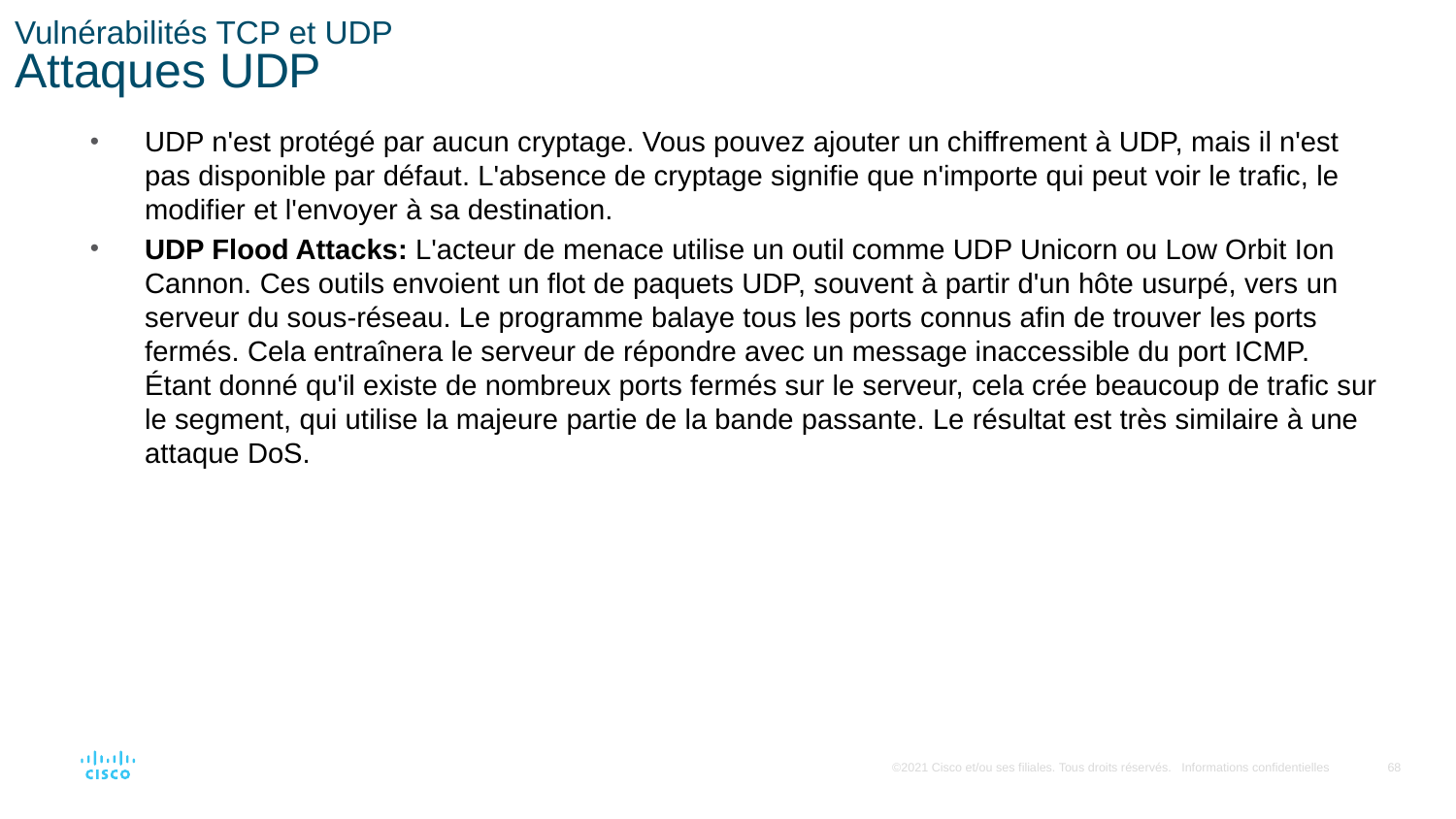

# Vulnérabilités TCP et UDP Attaques UDP
UDP n'est protégé par aucun cryptage. Vous pouvez ajouter un chiffrement à UDP, mais il n'est pas disponible par défaut. L'absence de cryptage signifie que n'importe qui peut voir le trafic, le modifier et l'envoyer à sa destination.
UDP Flood Attacks: L'acteur de menace utilise un outil comme UDP Unicorn ou Low Orbit Ion Cannon. Ces outils envoient un flot de paquets UDP, souvent à partir d'un hôte usurpé, vers un serveur du sous-réseau. Le programme balaye tous les ports connus afin de trouver les ports fermés. Cela entraînera le serveur de répondre avec un message inaccessible du port ICMP. Étant donné qu'il existe de nombreux ports fermés sur le serveur, cela crée beaucoup de trafic sur le segment, qui utilise la majeure partie de la bande passante. Le résultat est très similaire à une attaque DoS.